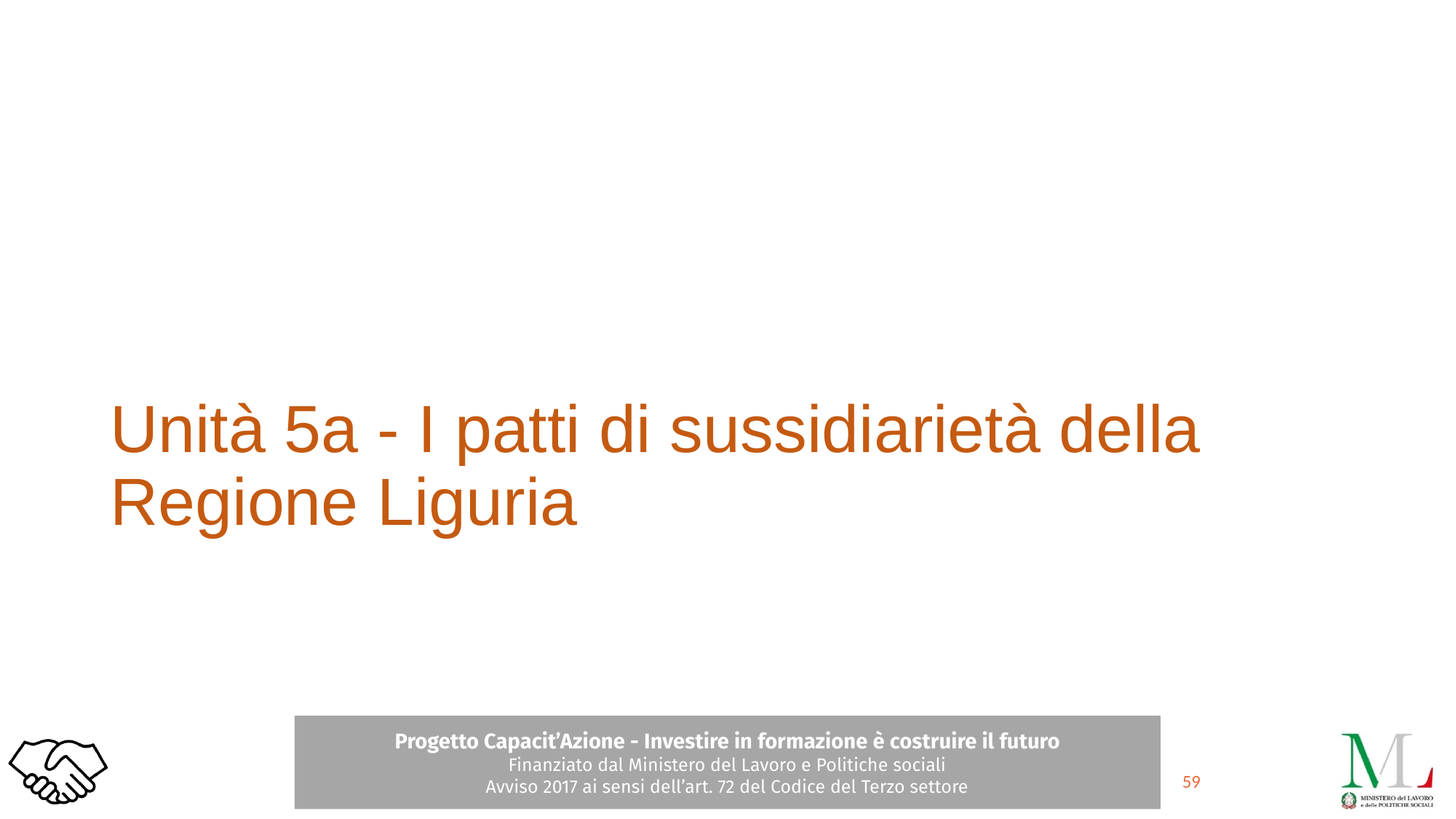

# Unità 5a - I patti di sussidiarietà della Regione Liguria

59